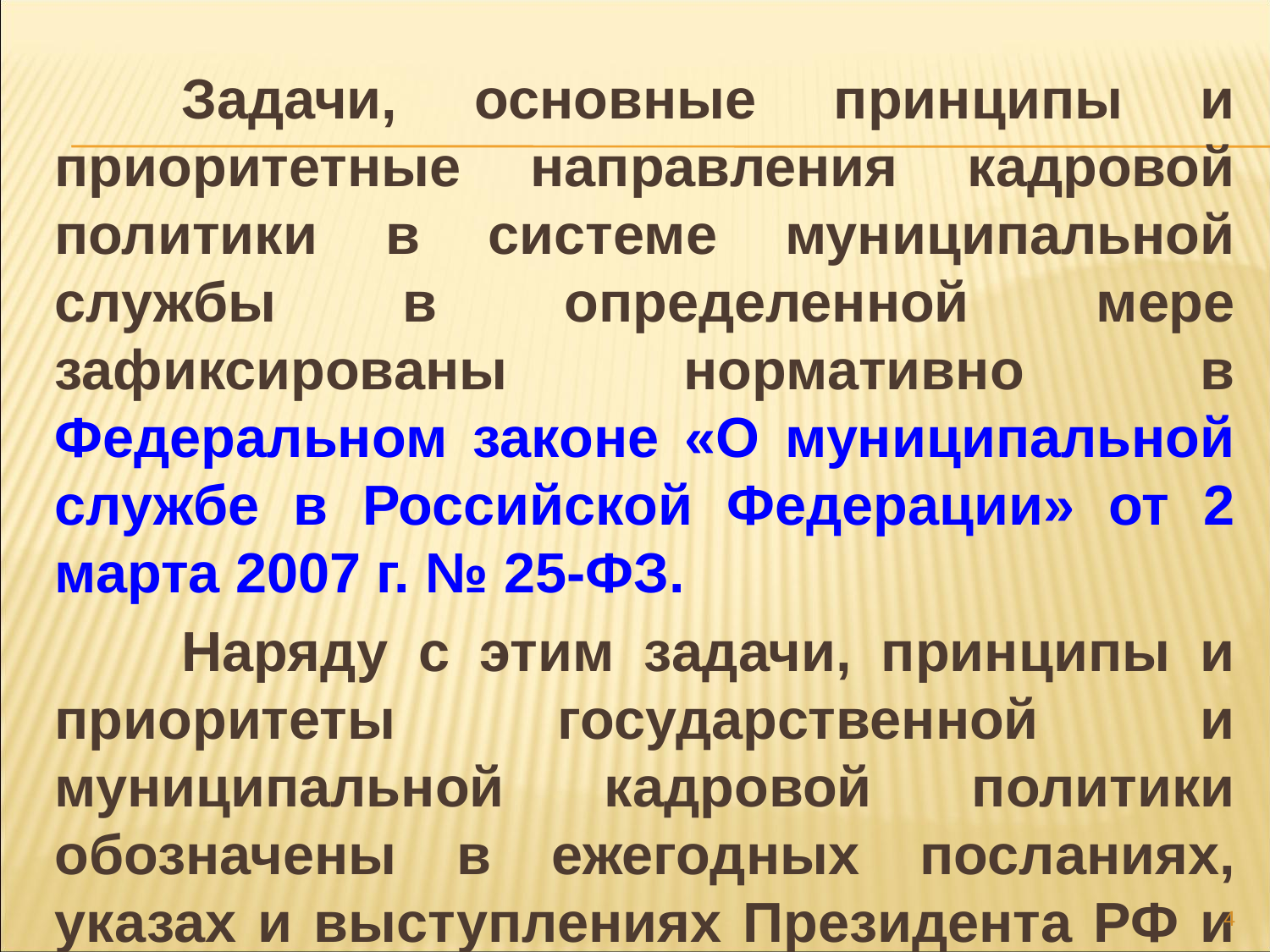

Задачи, основные принципы и приоритетные направления кадровой политики в системе муниципальной службы в определенной мере зафиксированы нормативно в Федеральном законе «О муниципальной службе в Российской Федерации» от 2 марта 2007 г. № 25-ФЗ.
	Наряду с этим задачи, принципы и приоритеты государственной и муниципальной кадровой политики обозначены в ежегодных посланиях, указах и выступлениях Президента РФ и премьер-министра РФ.

4